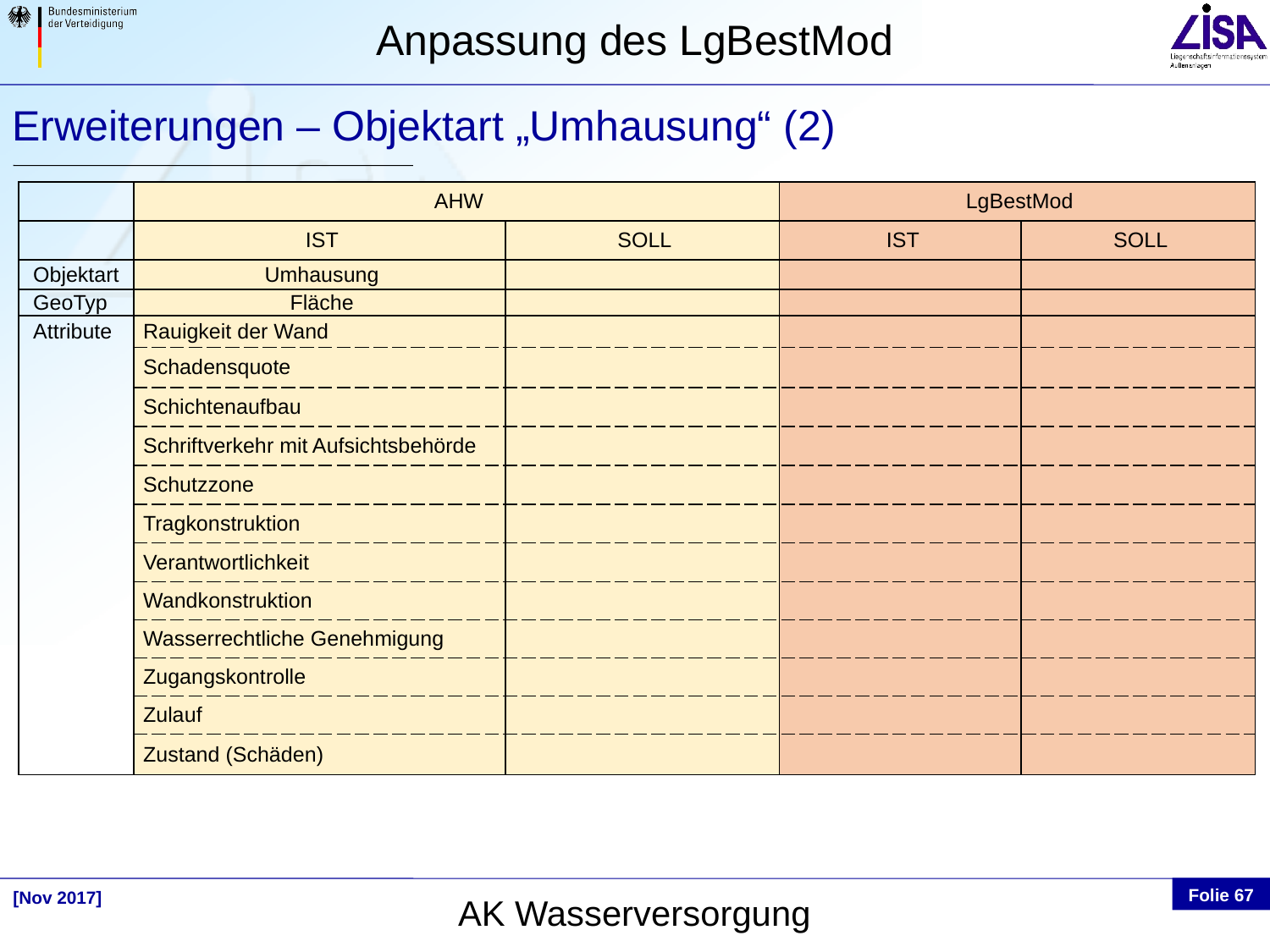

Erweiterungen – Objektart „Umhausung“ (2)

|  | AHW |  | LgBestMod |  |
| --- | --- | --- | --- | --- |
|  | IST | SOLL | IST | SOLL |
| Objektart | Umhausung |  |  |  |
| GeoTyp | Fläche |  |  |  |
| Attribute | Rauigkeit der Wand |  |  |  |
|  | Schadensquote |  |  |  |
|  | Schichtenaufbau |  |  |  |
|  | Schriftverkehr mit Aufsichtsbehörde |  |  |  |
|  | Schutzzone |  |  |  |
|  | Tragkonstruktion |  |  |  |
|  | Verantwortlichkeit |  |  |  |
|  | Wandkonstruktion |  |  |  |
|  | Wasserrechtliche Genehmigung |  |  |  |
|  | Zugangskontrolle |  |  |  |
|  | Zulauf |  |  |  |
|  | Zustand (Schäden) |  |  |  |